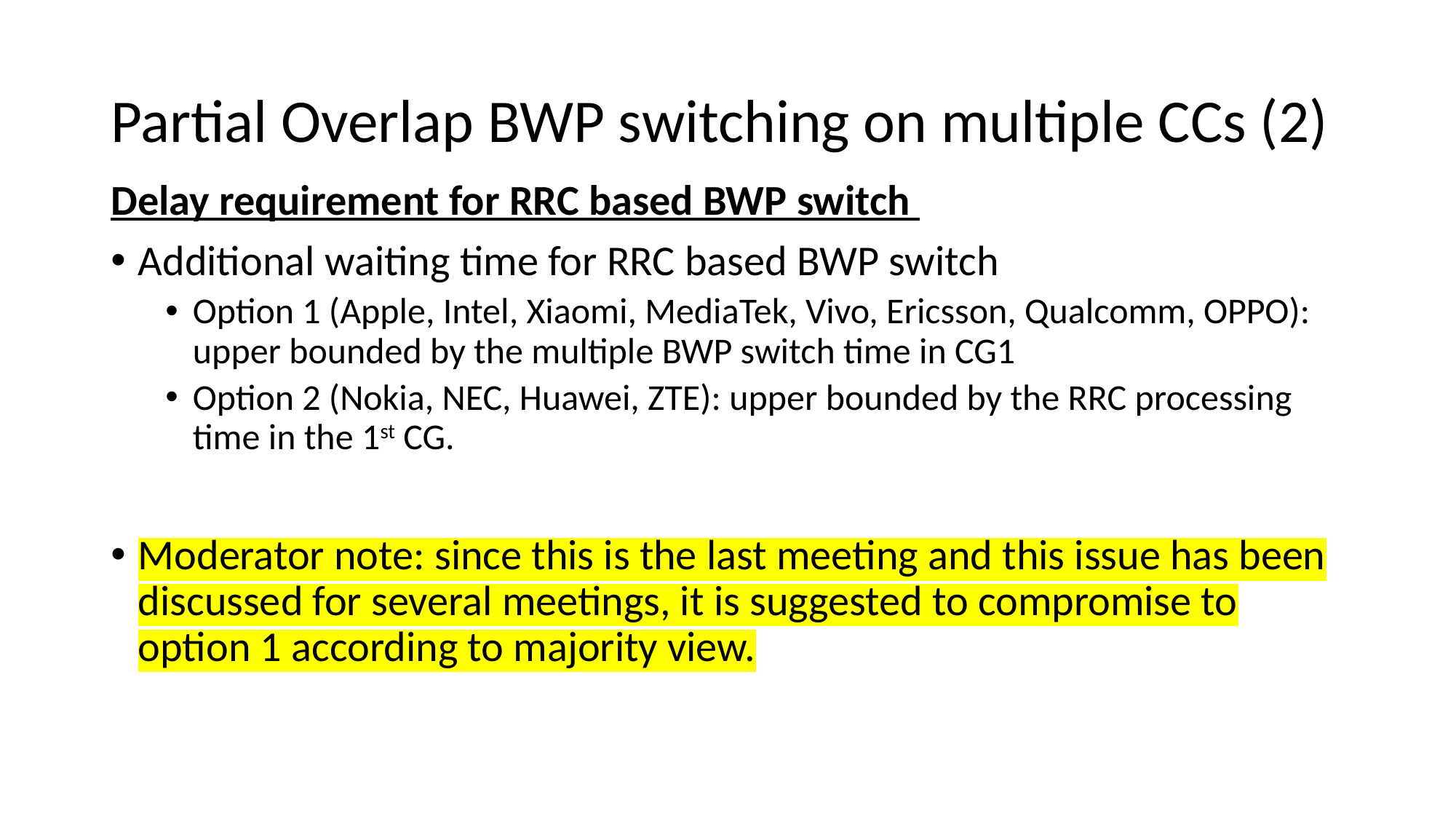

# Partial Overlap BWP switching on multiple CCs (2)
Delay requirement for RRC based BWP switch
Additional waiting time for RRC based BWP switch
Option 1 (Apple, Intel, Xiaomi, MediaTek, Vivo, Ericsson, Qualcomm, OPPO): upper bounded by the multiple BWP switch time in CG1
Option 2 (Nokia, NEC, Huawei, ZTE): upper bounded by the RRC processing time in the 1st CG.

Moderator note: since this is the last meeting and this issue has been discussed for several meetings, it is suggested to compromise to option 1 according to majority view.